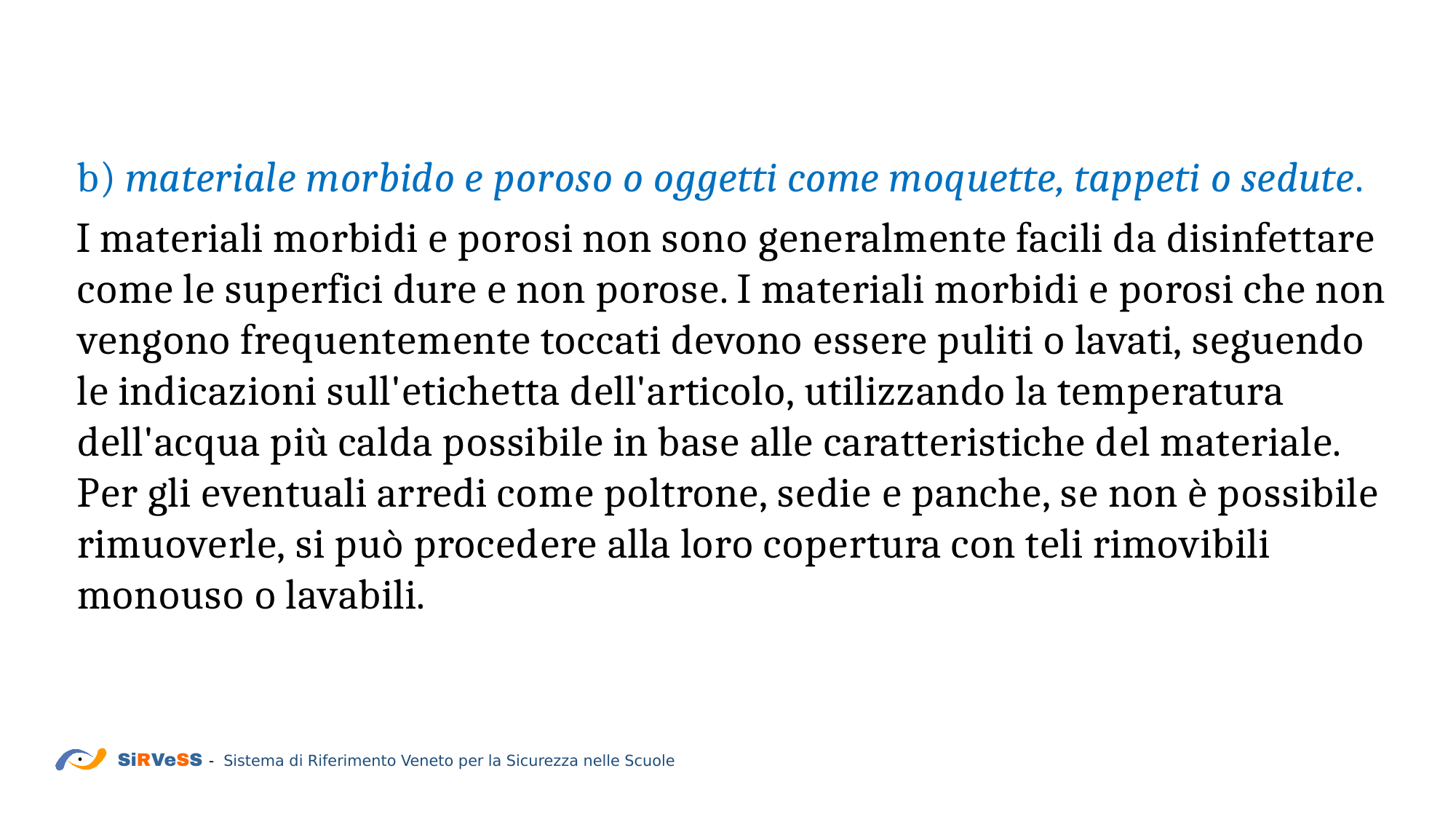

b) materiale morbido e poroso o oggetti come moquette, tappeti o sedute.
I materiali morbidi e porosi non sono generalmente facili da disinfettare come le superfici dure e non porose. I materiali morbidi e porosi che non vengono frequentemente toccati devono essere puliti o lavati, seguendo le indicazioni sull'etichetta dell'articolo, utilizzando la temperatura dell'acqua più calda possibile in base alle caratteristiche del materiale. Per gli eventuali arredi come poltrone, sedie e panche, se non è possibile rimuoverle, si può procedere alla loro copertura con teli rimovibili monouso o lavabili.